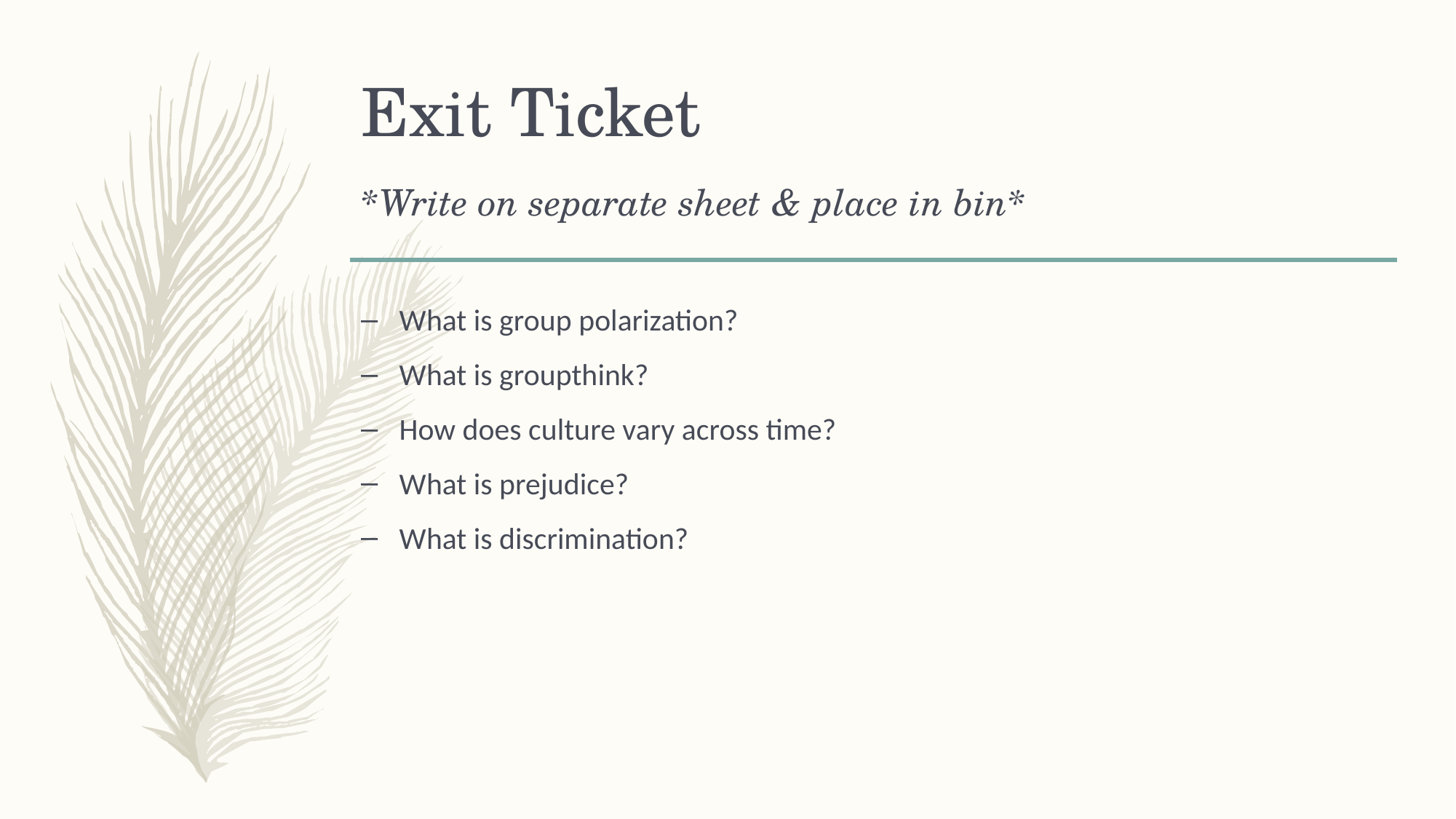

# Exit Ticket *Write on separate sheet & place in bin*
What is group polarization?
What is groupthink?
How does culture vary across time?
What is prejudice?
What is discrimination?